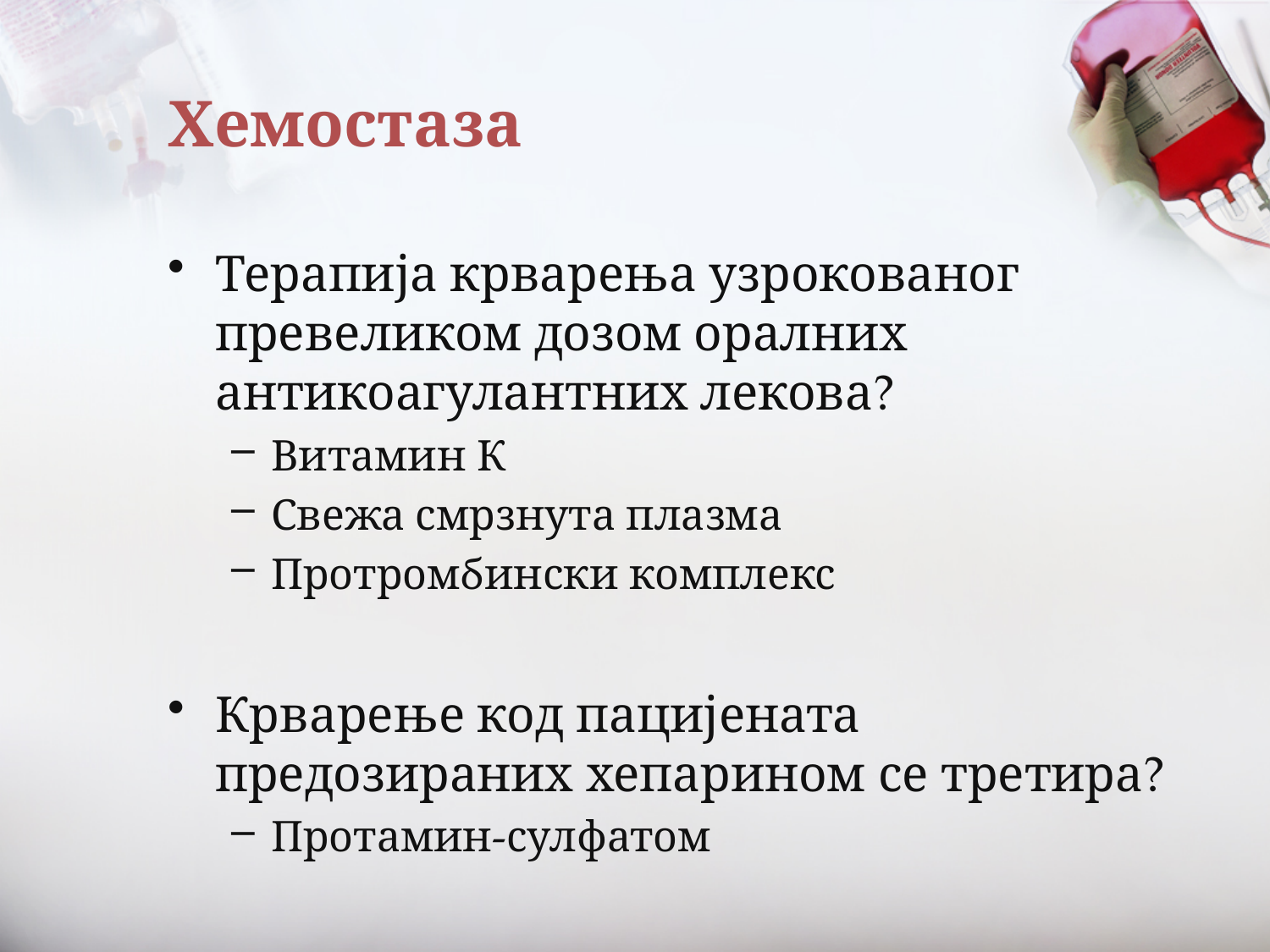

# Хемостаза
Терапија крварења узрокованог превеликом дозом оралних антикоагулантних лекова?
Витамин К
Свежа смрзнута плазма
Протромбински комплекс

Крварење код пацијената предозираних хепарином се третира?
Протамин-сулфатом